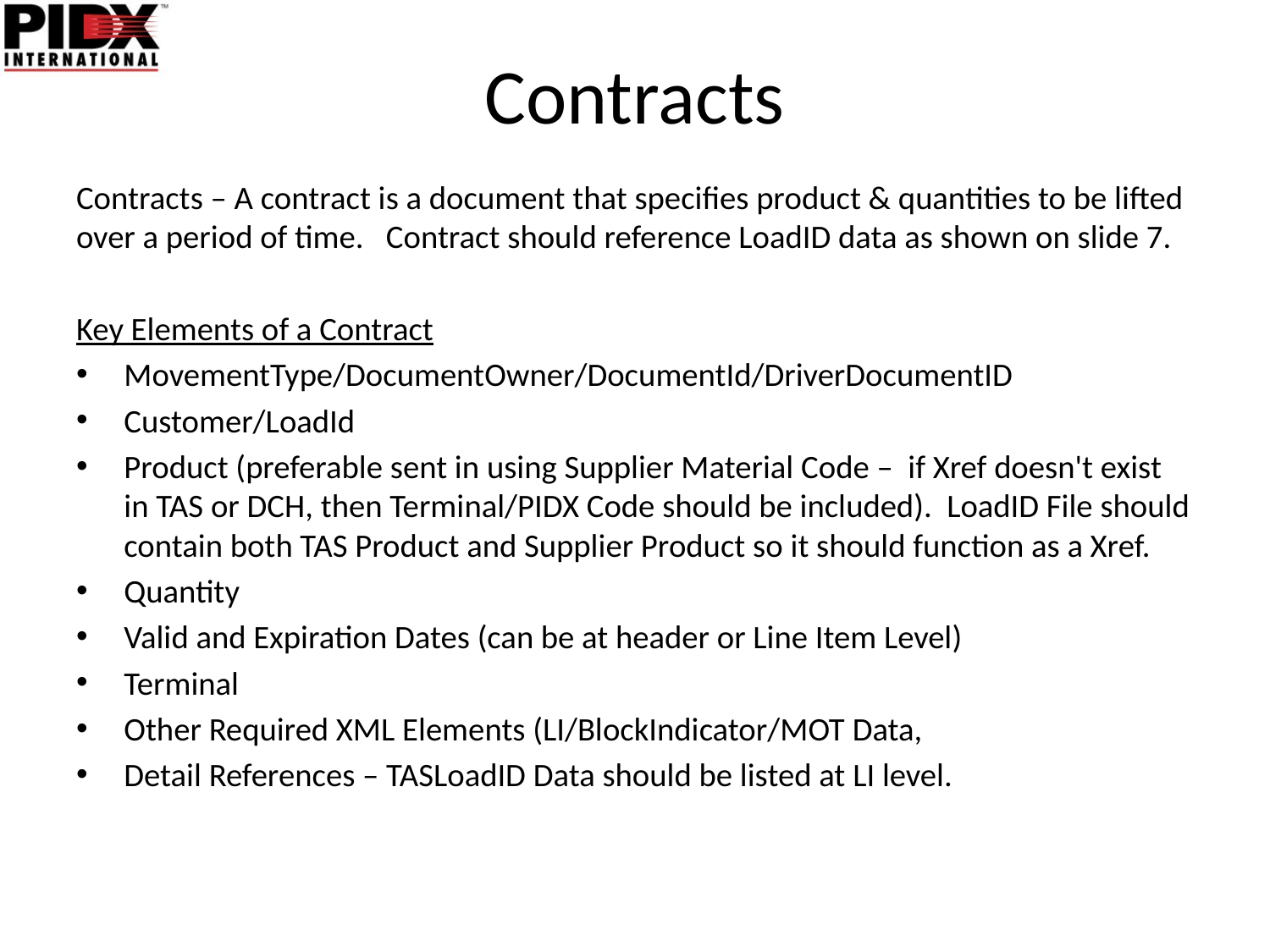

# Contracts
Contracts – A contract is a document that specifies product & quantities to be lifted over a period of time.   Contract should reference LoadID data as shown on slide 7.

Key Elements of a Contract
MovementType/DocumentOwner/DocumentId/DriverDocumentID
Customer/LoadId
Product (preferable sent in using Supplier Material Code –  if Xref doesn't exist in TAS or DCH, then Terminal/PIDX Code should be included).  LoadID File should contain both TAS Product and Supplier Product so it should function as a Xref.
Quantity
Valid and Expiration Dates (can be at header or Line Item Level)
Terminal
Other Required XML Elements (LI/BlockIndicator/MOT Data,
Detail References – TASLoadID Data should be listed at LI level.